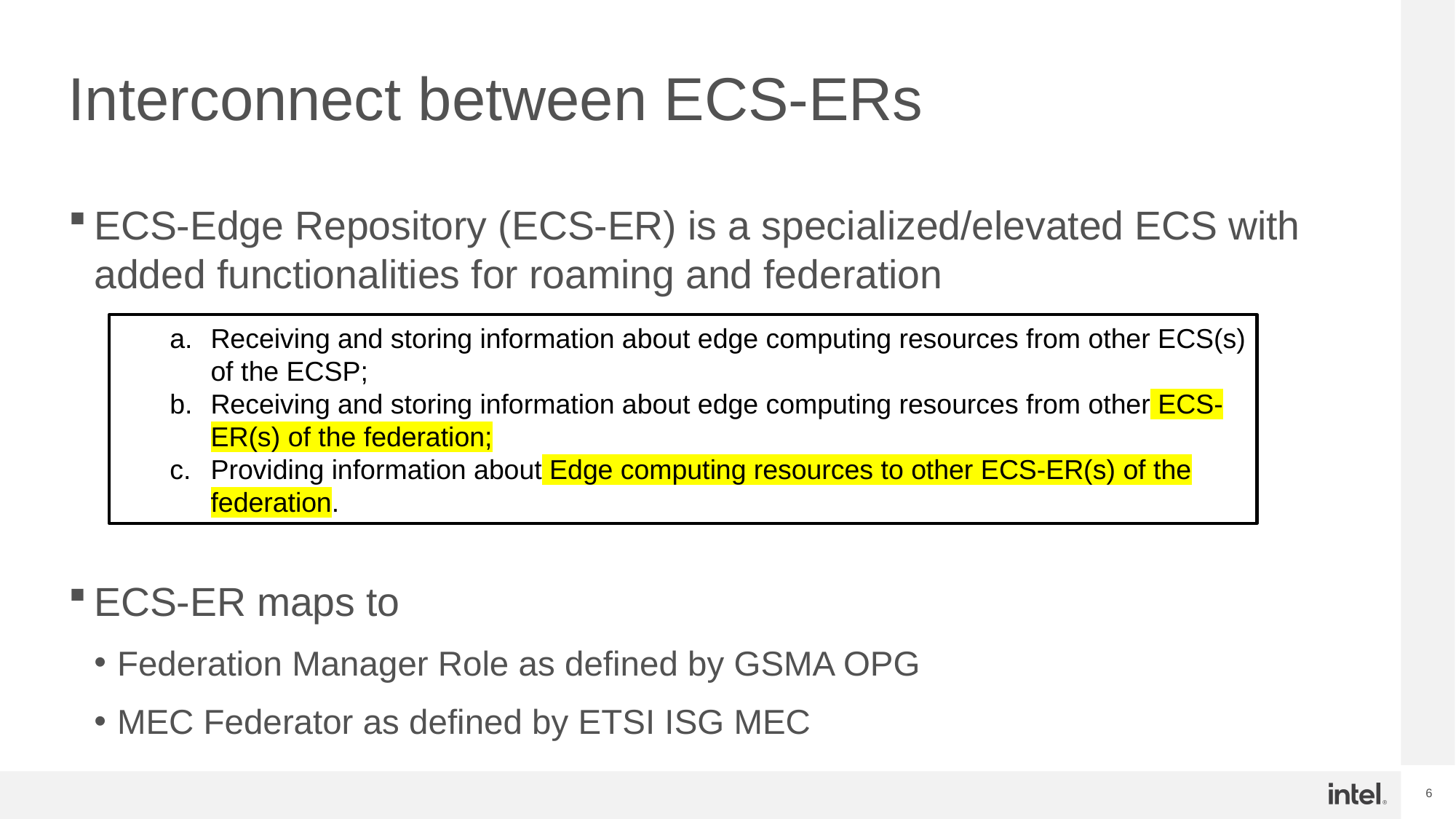

# Interconnect between ECS-ERs
ECS-Edge Repository (ECS-ER) is a specialized/elevated ECS with added functionalities for roaming and federation

ECS-ER maps to
Federation Manager Role as defined by GSMA OPG
MEC Federator as defined by ETSI ISG MEC

Receiving and storing information about edge computing resources from other ECS(s) of the ECSP;
Receiving and storing information about edge computing resources from other ECS-ER(s) of the federation;
Providing information about Edge computing resources to other ECS-ER(s) of the federation.